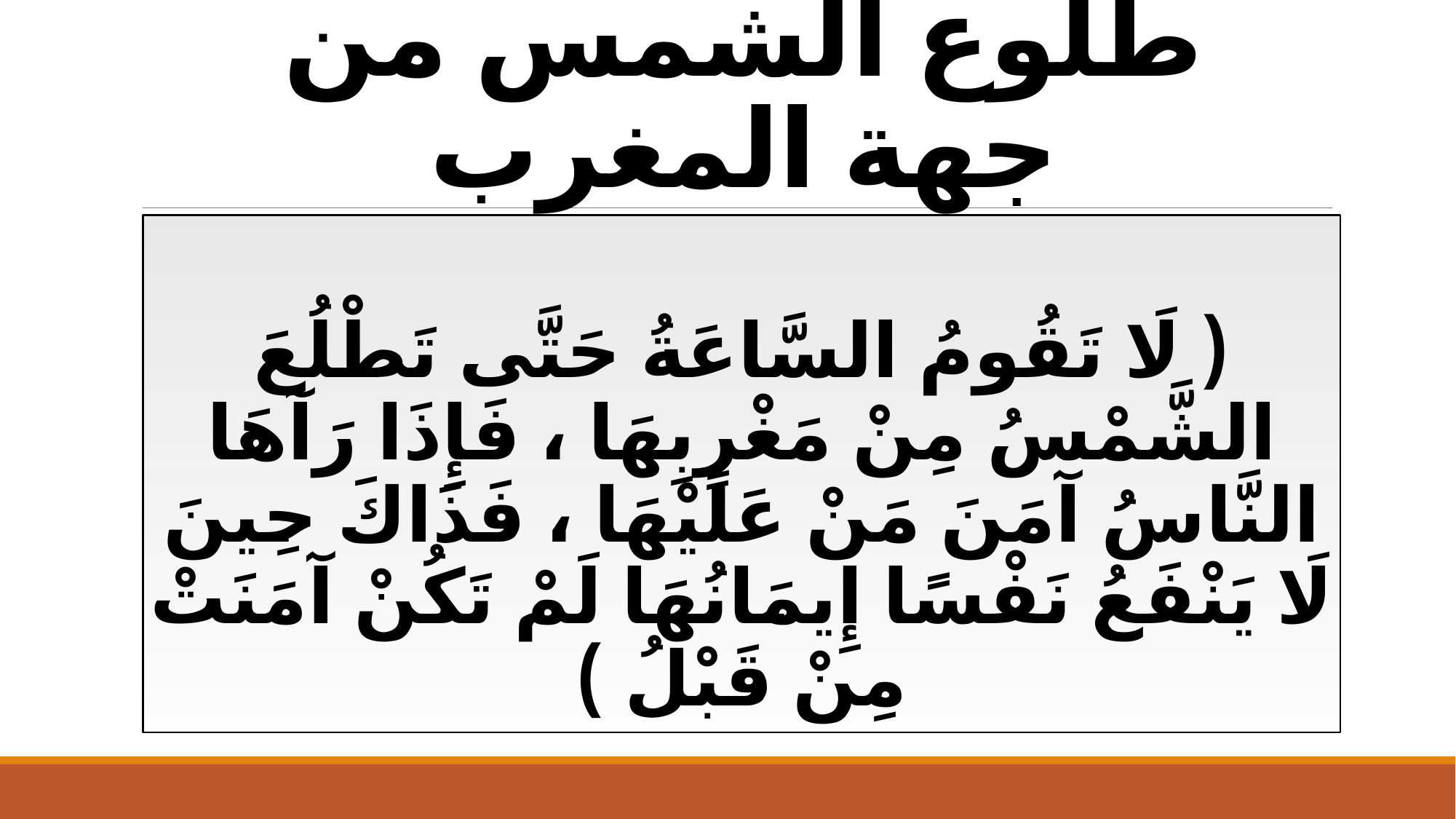

# طلوع الشمس من جهة المغرب

( لَا تَقُومُ السَّاعَةُ حَتَّى تَطْلُعَ الشَّمْسُ مِنْ مَغْرِبِهَا ، فَإِذَا رَآهَا النَّاسُ آمَنَ مَنْ عَلَيْهَا ، فَذَاكَ حِينَ لَا يَنْفَعُ نَفْسًا إِيمَانُهَا لَمْ تَكُنْ آمَنَتْ مِنْ قَبْلُ )